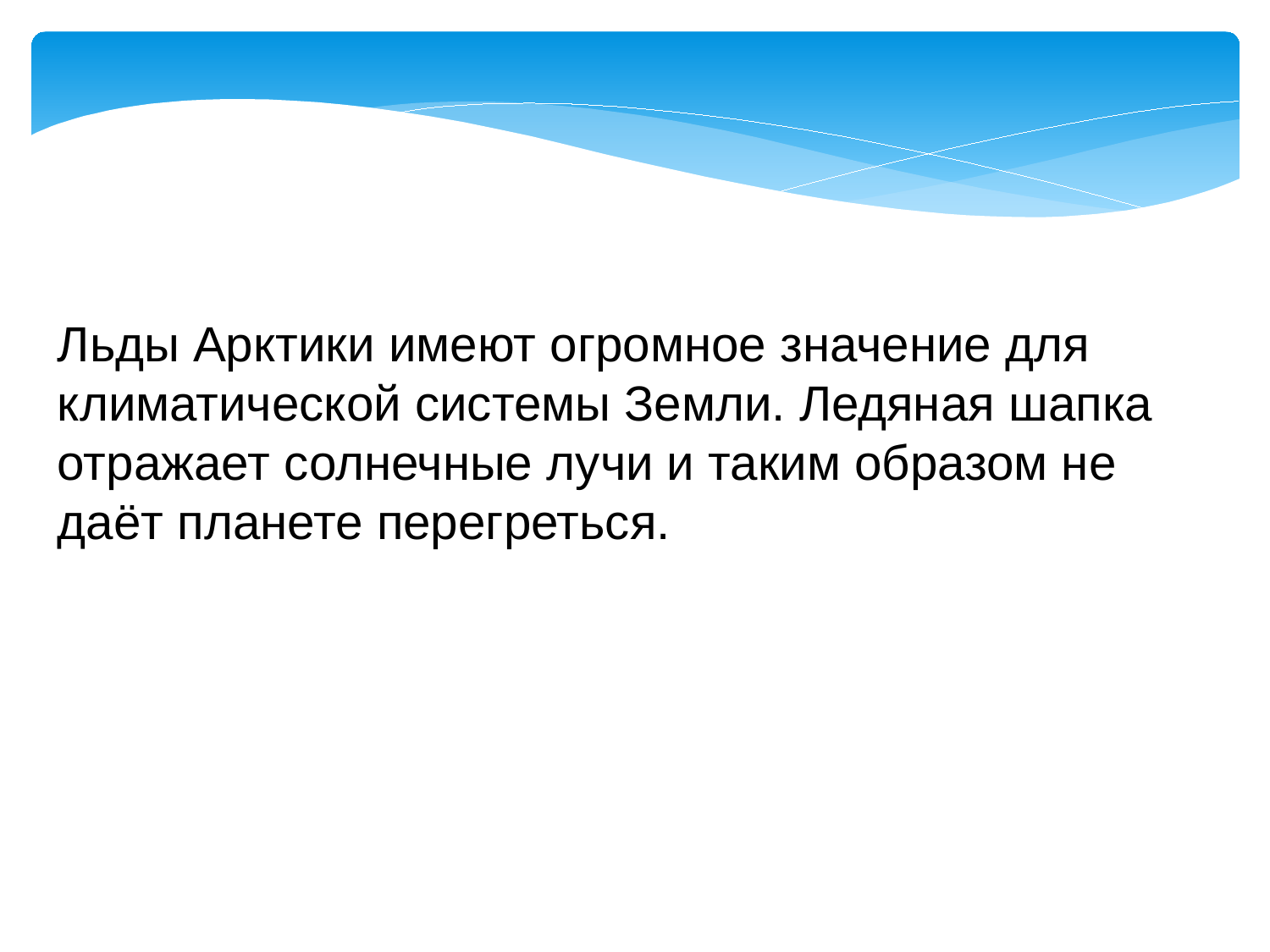

Льды Арктики имеют огромное значение для климатической системы Земли. Ледяная шапка отражает солнечные лучи и таким образом не даёт планете перегреться.